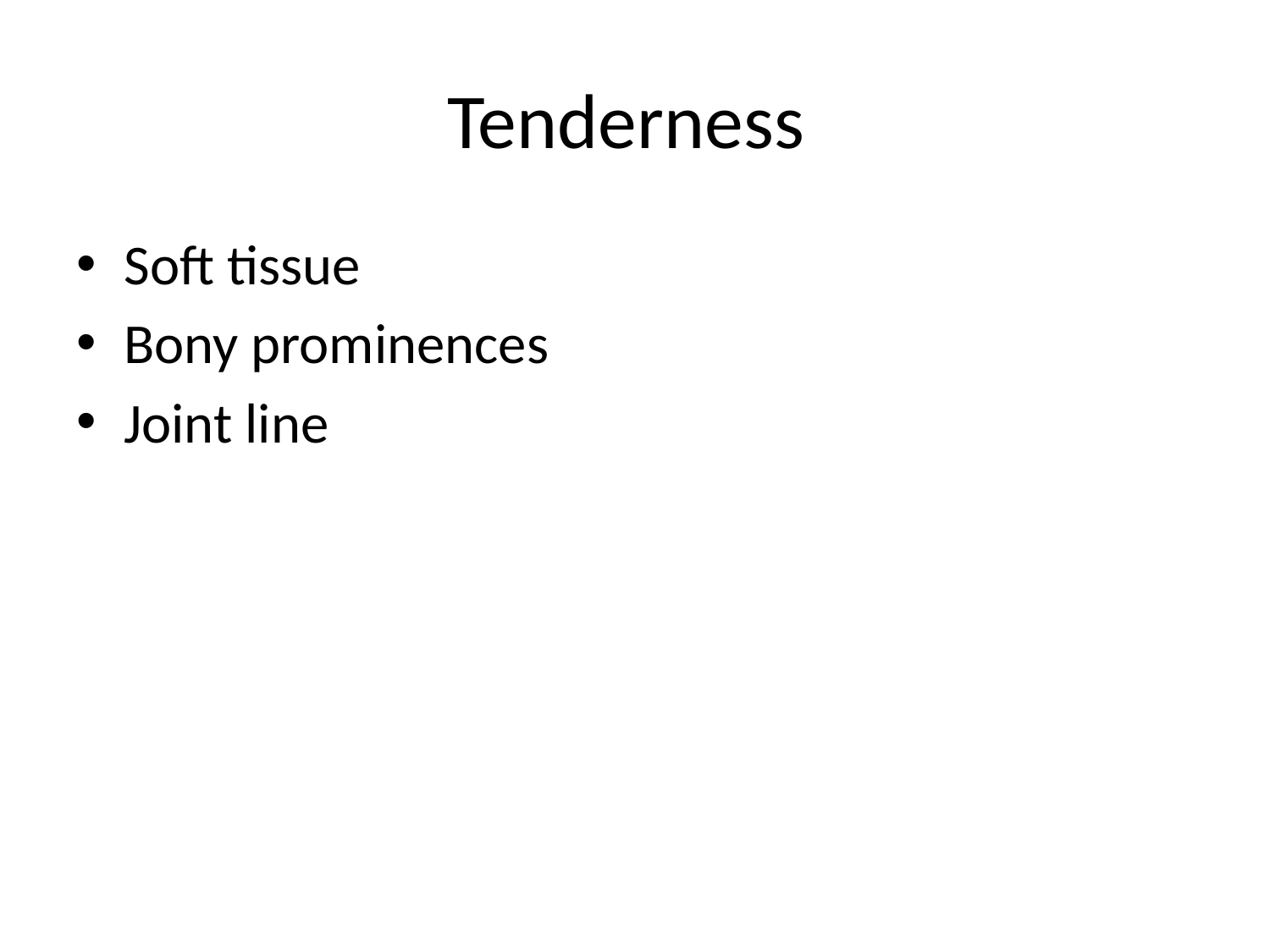

# Tenderness
Soft tissue
Bony prominences
Joint line